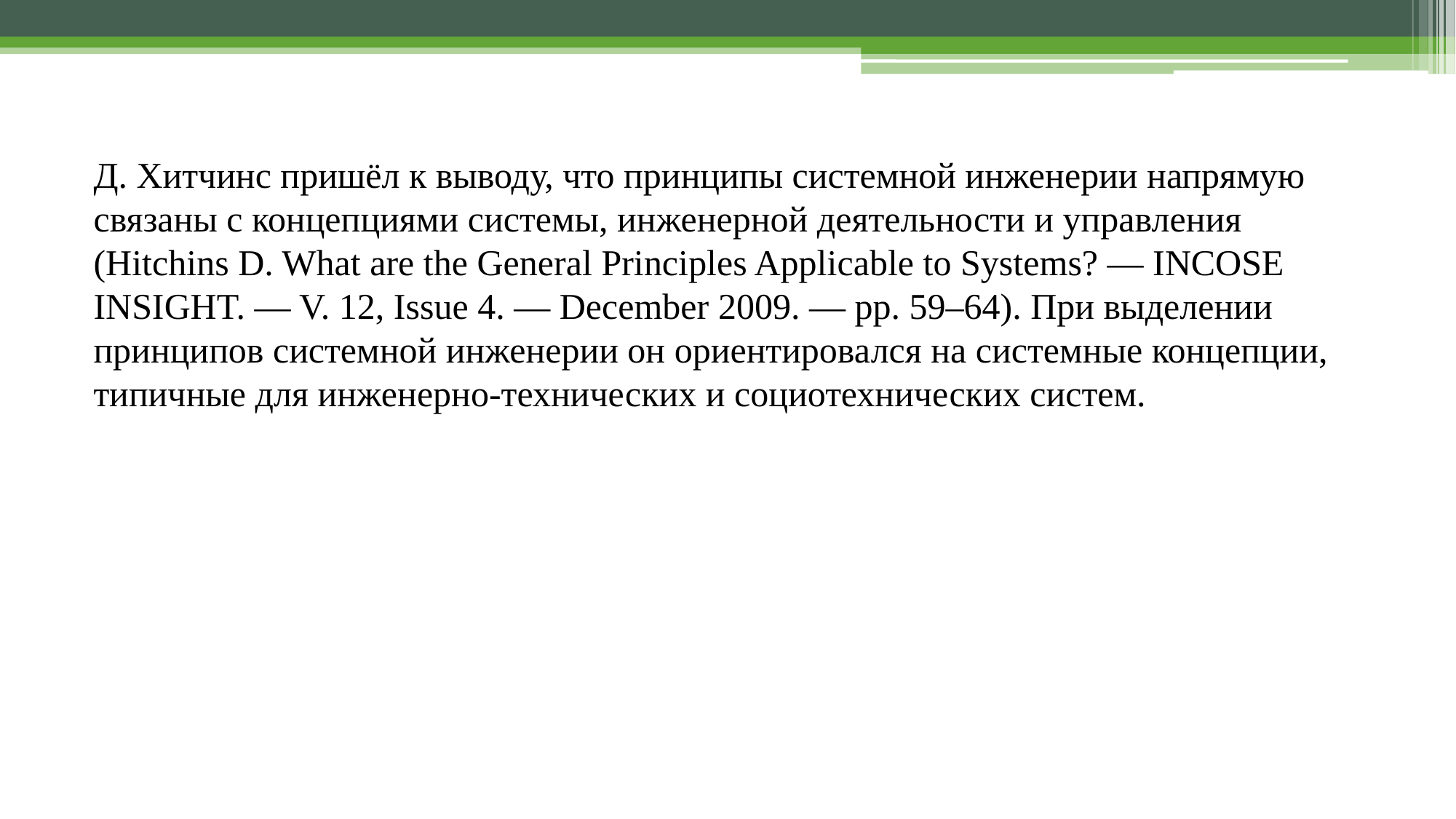

Д. Хитчинс пришёл к выводу, что принципы системной инженерии напрямую связаны с концепциями системы, инженерной деятельности и управления (Hitchins D. What are the General Principles Applicable to Systems? — INCOSE INSIGHT. — V. 12, Issue 4. — December 2009. — pp. 59–64). При выделении принципов системной инженерии он ориентировался на системные концепции, типичные для инженерно-технических и социотехнических систем.